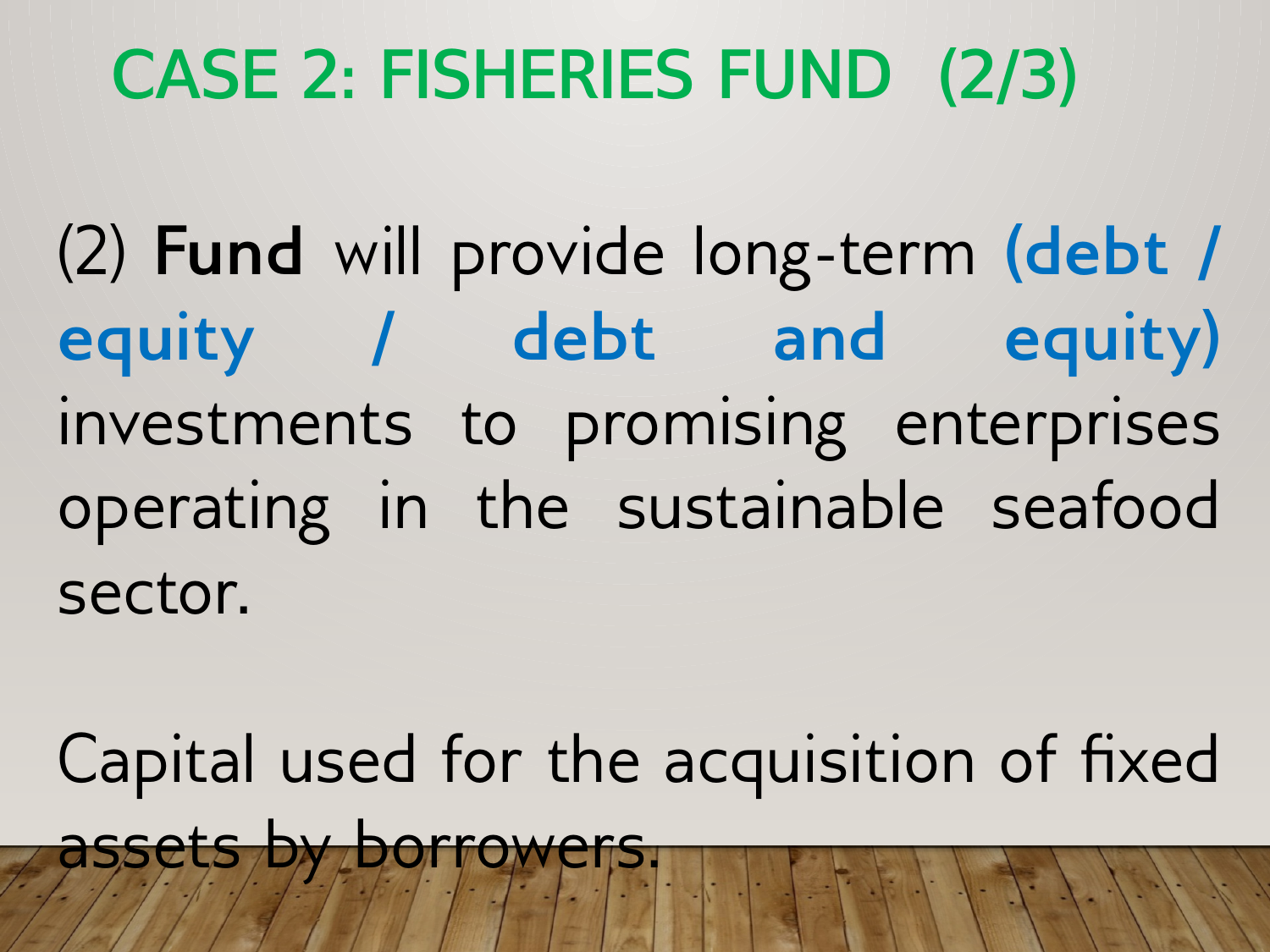

Case 2: Fisheries Fund  (2/3)
(2) Fund will provide long-term (debt / equity / debt and equity) investments to promising enterprises operating in the sustainable seafood sector.

Capital used for the acquisition of fixed assets by borrowers.